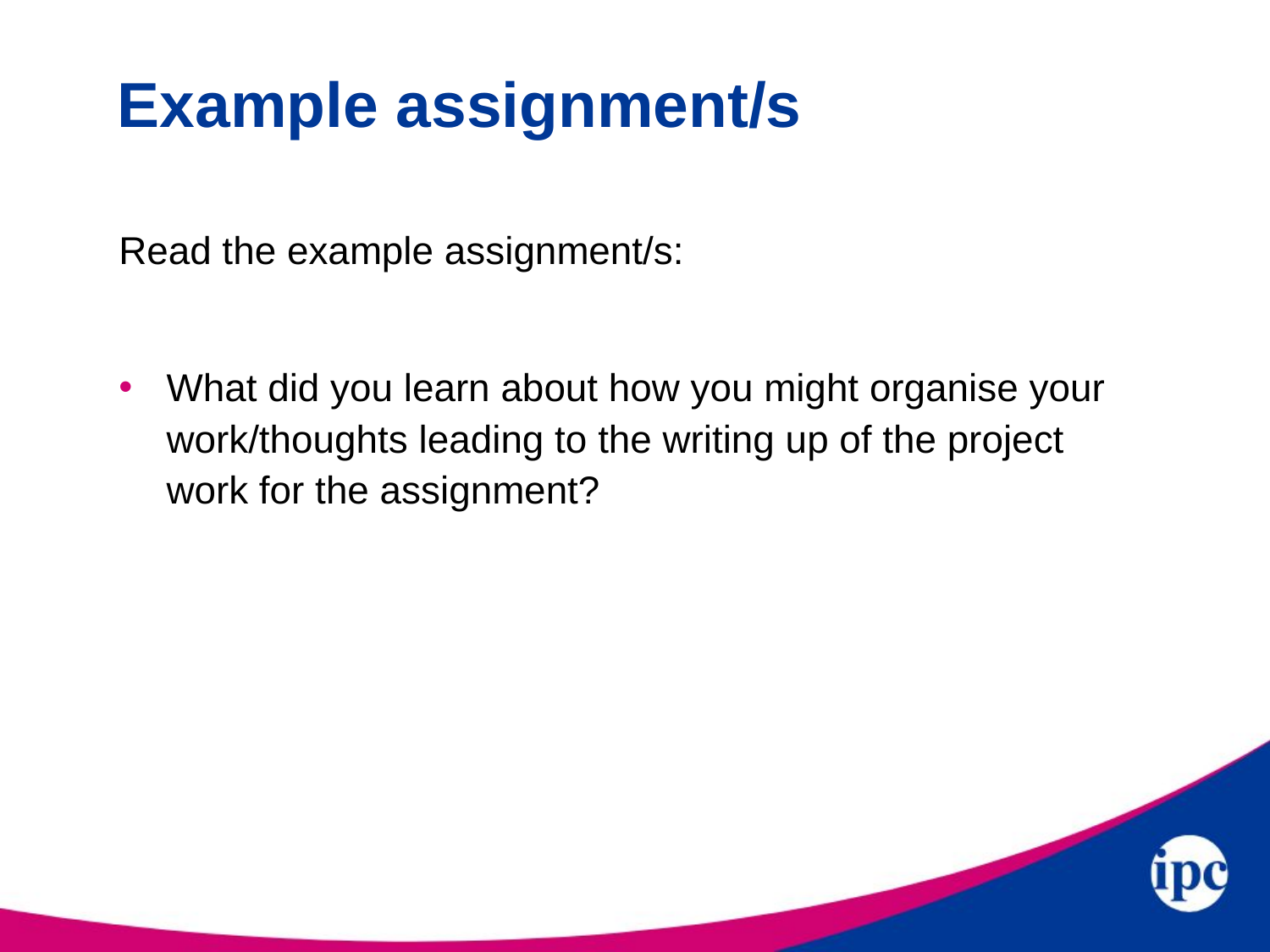

# Example assignment/s
Read the example assignment/s:

What did you learn about how you might organise your work/thoughts leading to the writing up of the project work for the assignment?